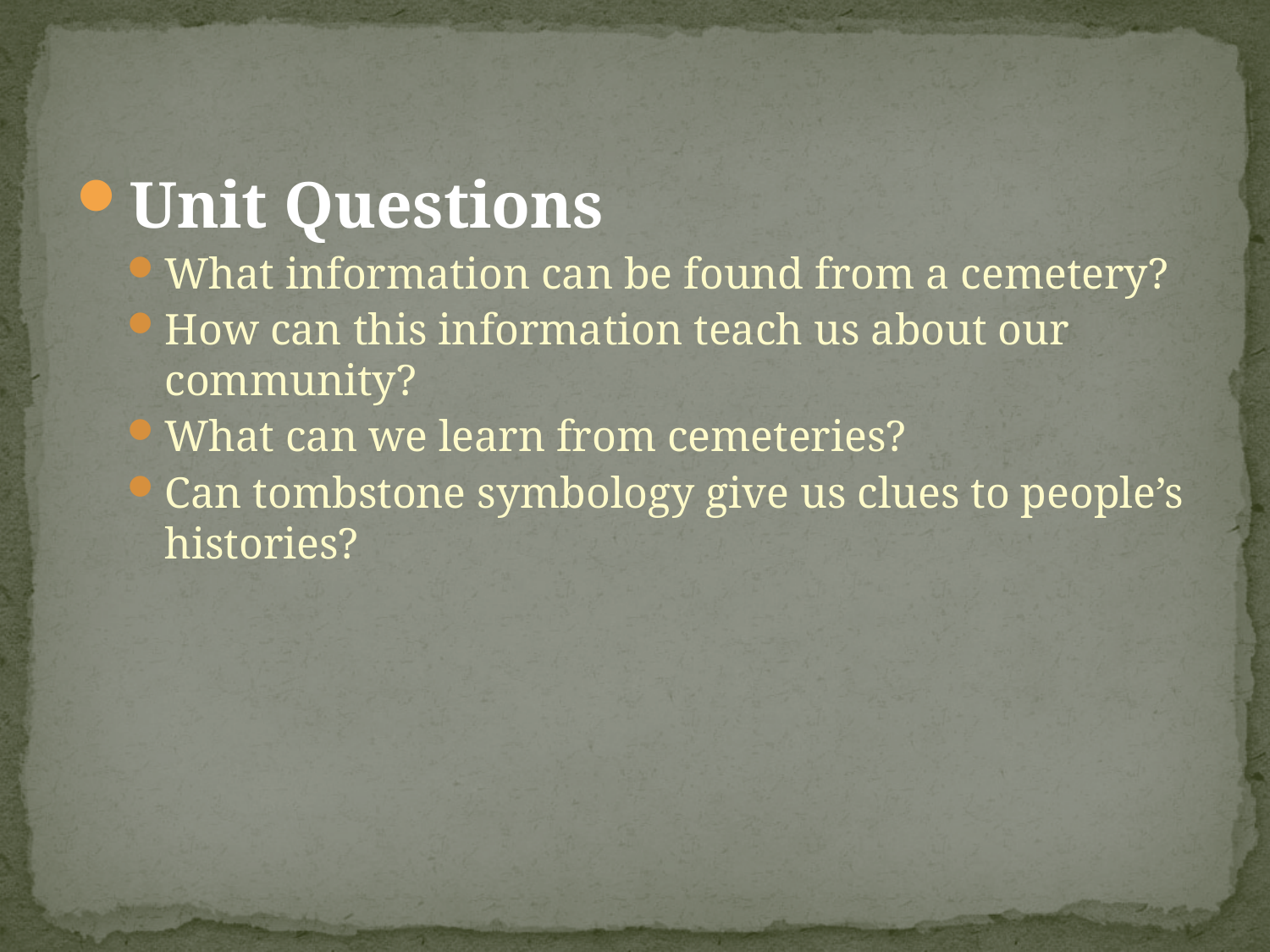

Unit Questions
What information can be found from a cemetery?
How can this information teach us about our community?
What can we learn from cemeteries?
Can tombstone symbology give us clues to people’s histories?